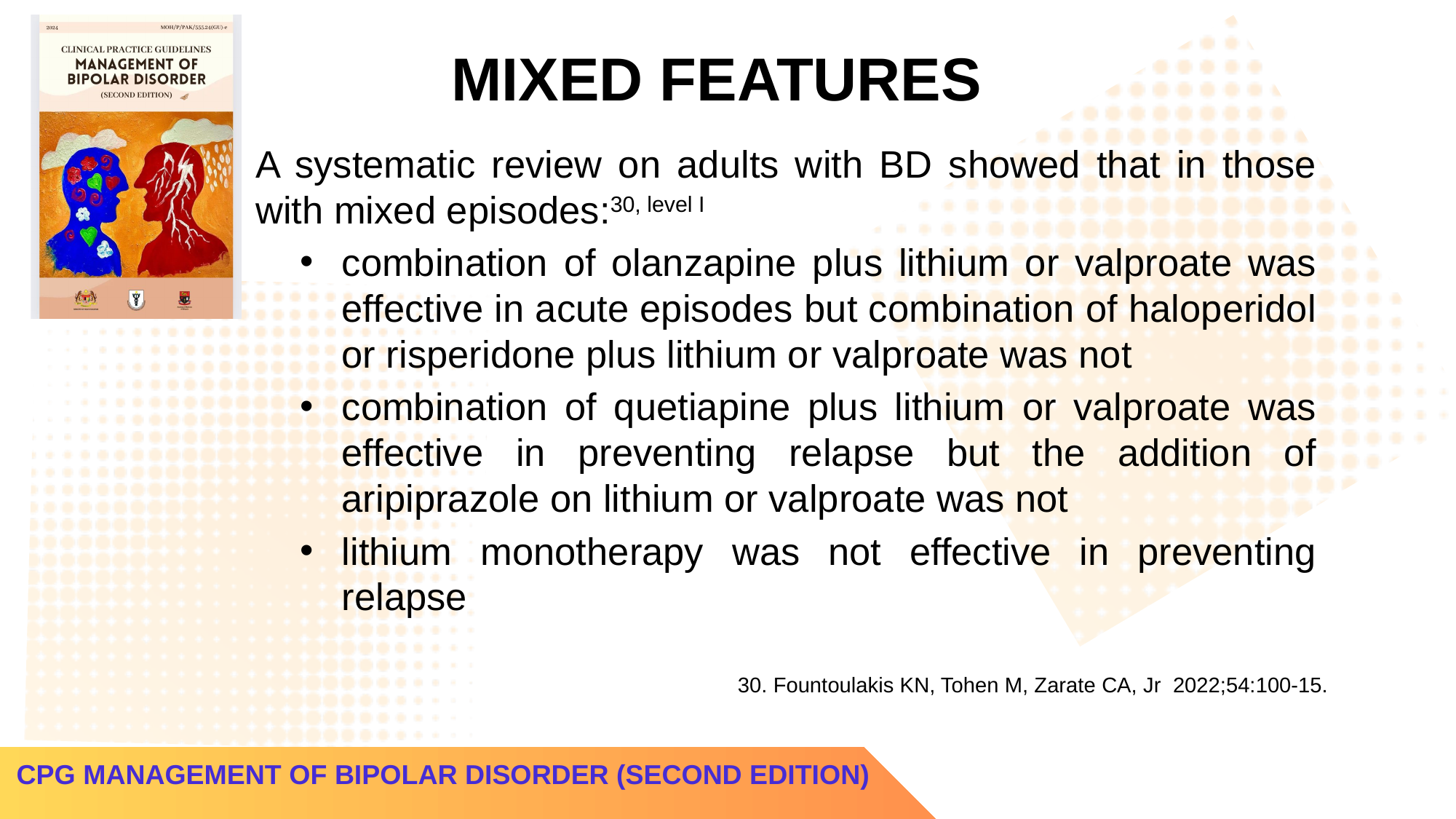

MIXED FEATURES

A systematic review on adults with BD showed that in those with mixed episodes:30, level I
combination of olanzapine plus lithium or valproate was effective in acute episodes but combination of haloperidol or risperidone plus lithium or valproate was not
combination of quetiapine plus lithium or valproate was effective in preventing relapse but the addition of aripiprazole on lithium or valproate was not
lithium monotherapy was not effective in preventing relapse

30. Fountoulakis KN, Tohen M, Zarate CA, Jr  2022;54:100-15.

CPG MANAGEMENT OF BIPOLAR DISORDER (SECOND EDITION)